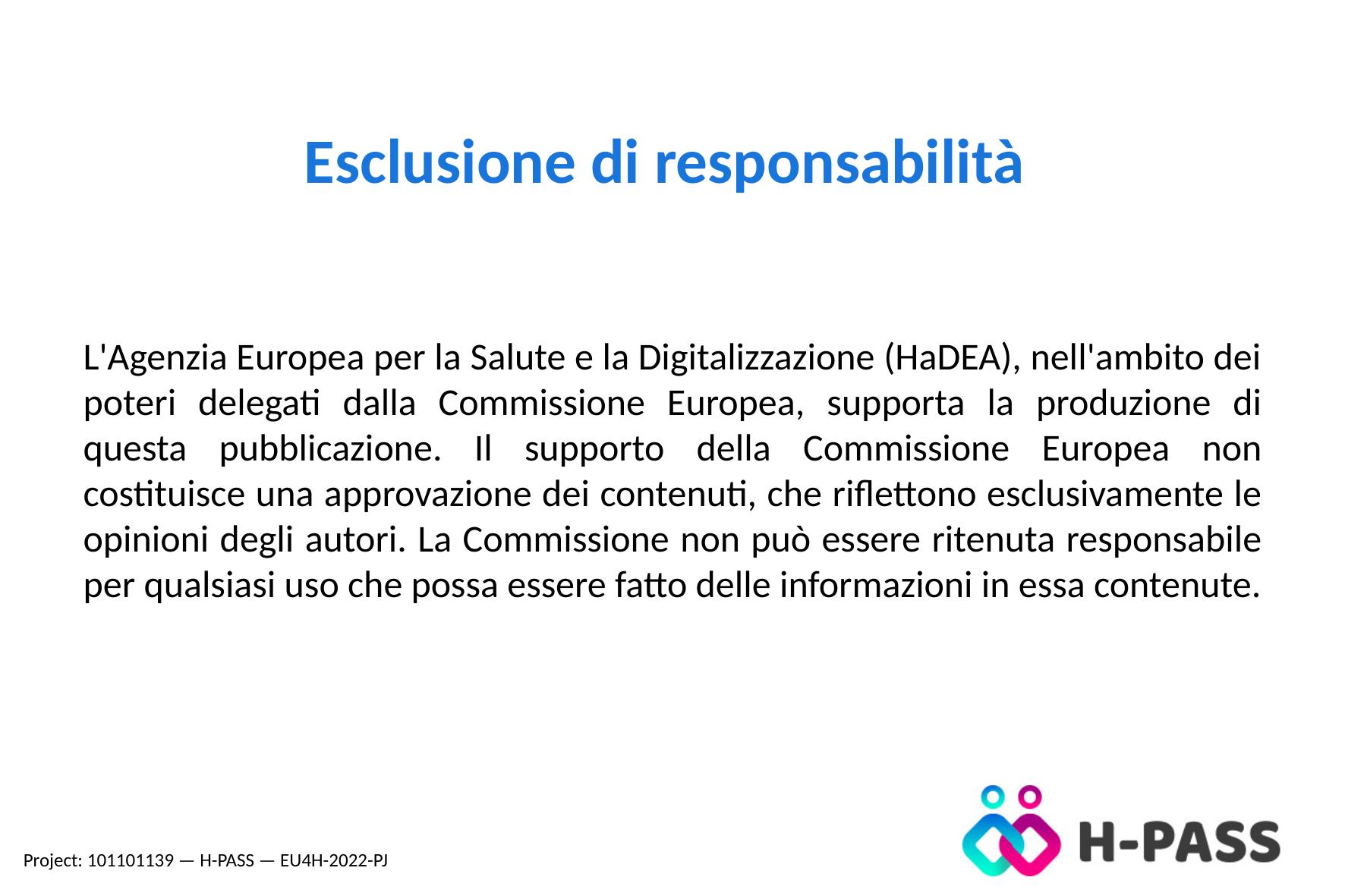

Esclusione di responsabilità

L'Agenzia Europea per la Salute e la Digitalizzazione (HaDEA), nell'ambito dei poteri delegati dalla Commissione Europea, supporta la produzione di questa pubblicazione. Il supporto della Commissione Europea non costituisce una approvazione dei contenuti, che riflettono esclusivamente le opinioni degli autori. La Commissione non può essere ritenuta responsabile per qualsiasi uso che possa essere fatto delle informazioni in essa contenute.
Project: 101101139 — H-PASS — EU4H-2022-PJ